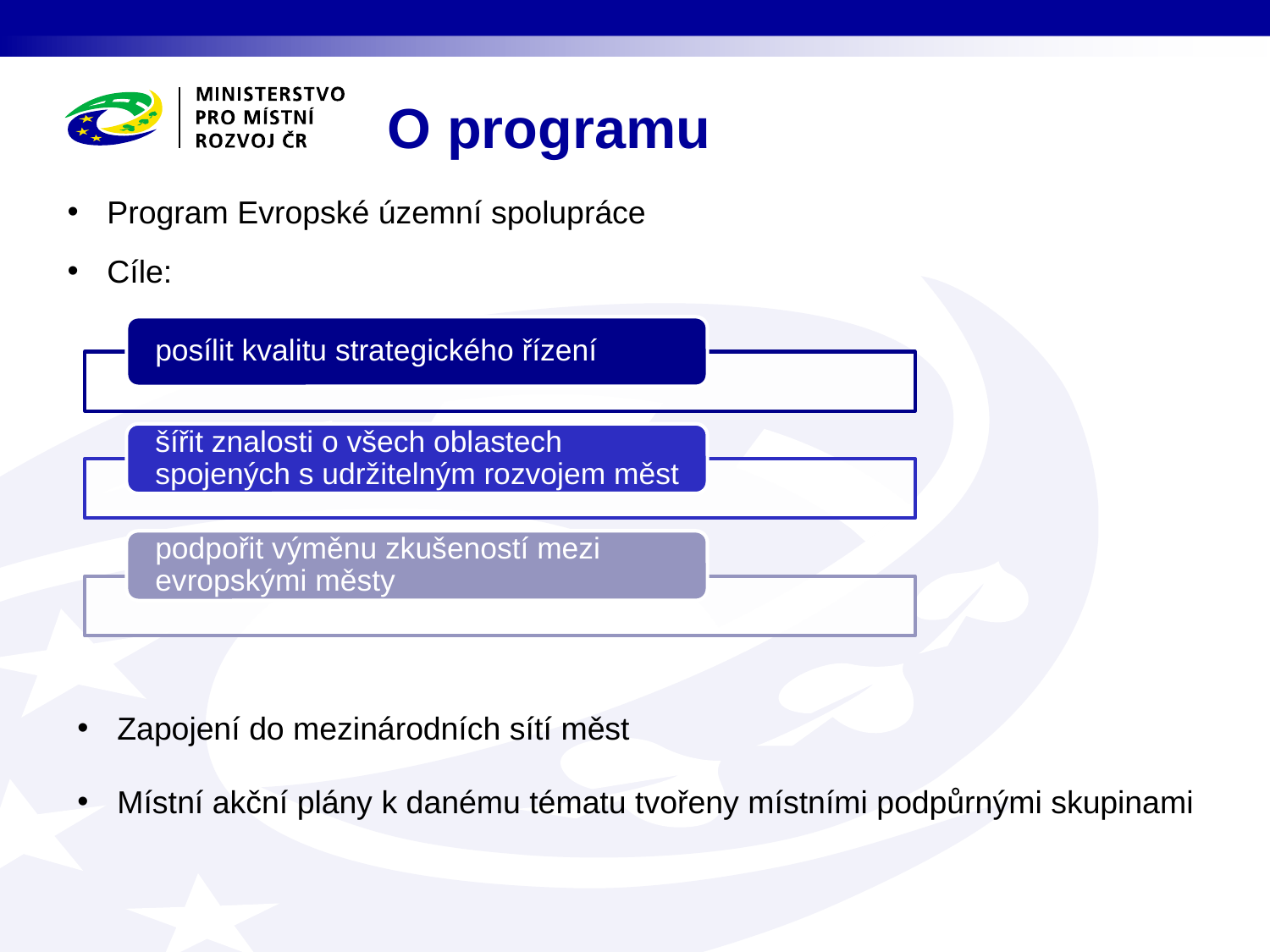

# O programu
Program Evropské územní spolupráce
Cíle:

posílit kvalitu strategického řízení
šířit znalosti o všech oblastech spojených s udržitelným rozvojem měst
podpořit výměnu zkušeností mezi evropskými městy

Zapojení do mezinárodních sítí měst
Místní akční plány k danému tématu tvořeny místními podpůrnými skupinami